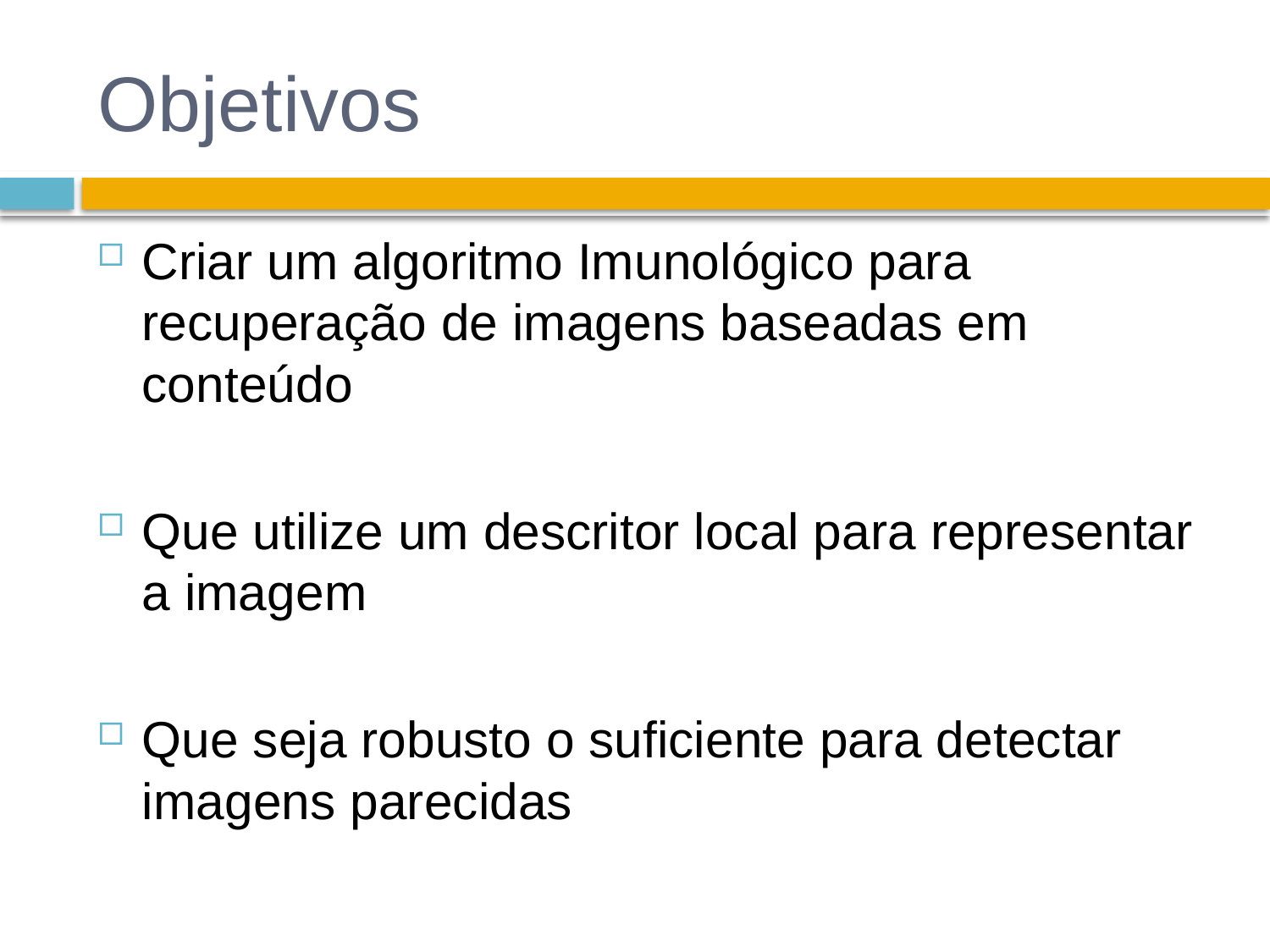

# Objetivos
Criar um algoritmo Imunológico para recuperação de imagens baseadas em conteúdo

Que utilize um descritor local para representar a imagem

Que seja robusto o suficiente para detectar imagens parecidas